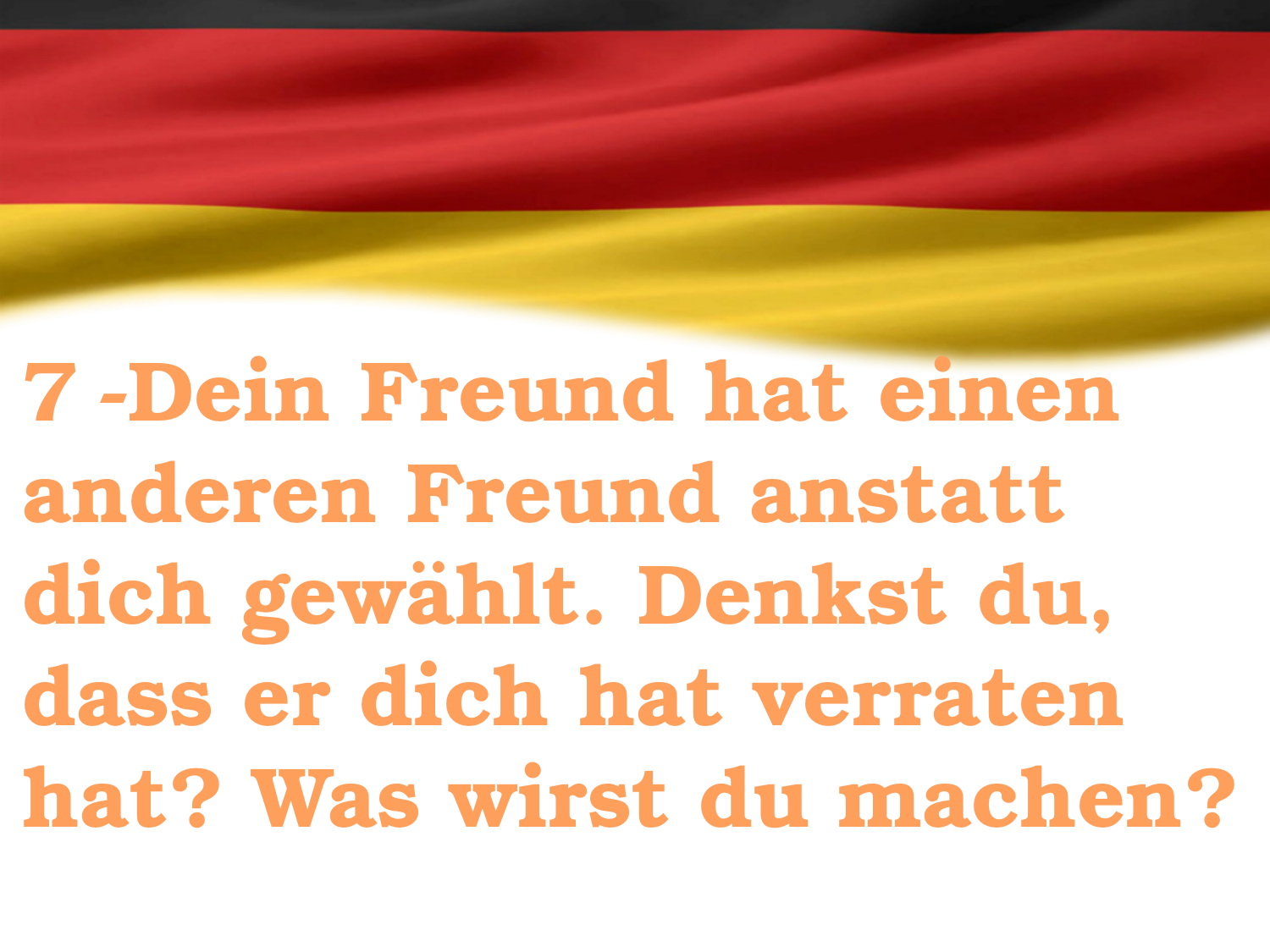

7 -Dein Freund hat einen anderen Freund anstatt dich gewählt. Denkst du, dass er dich hat verraten hat? Was wirst du machen?